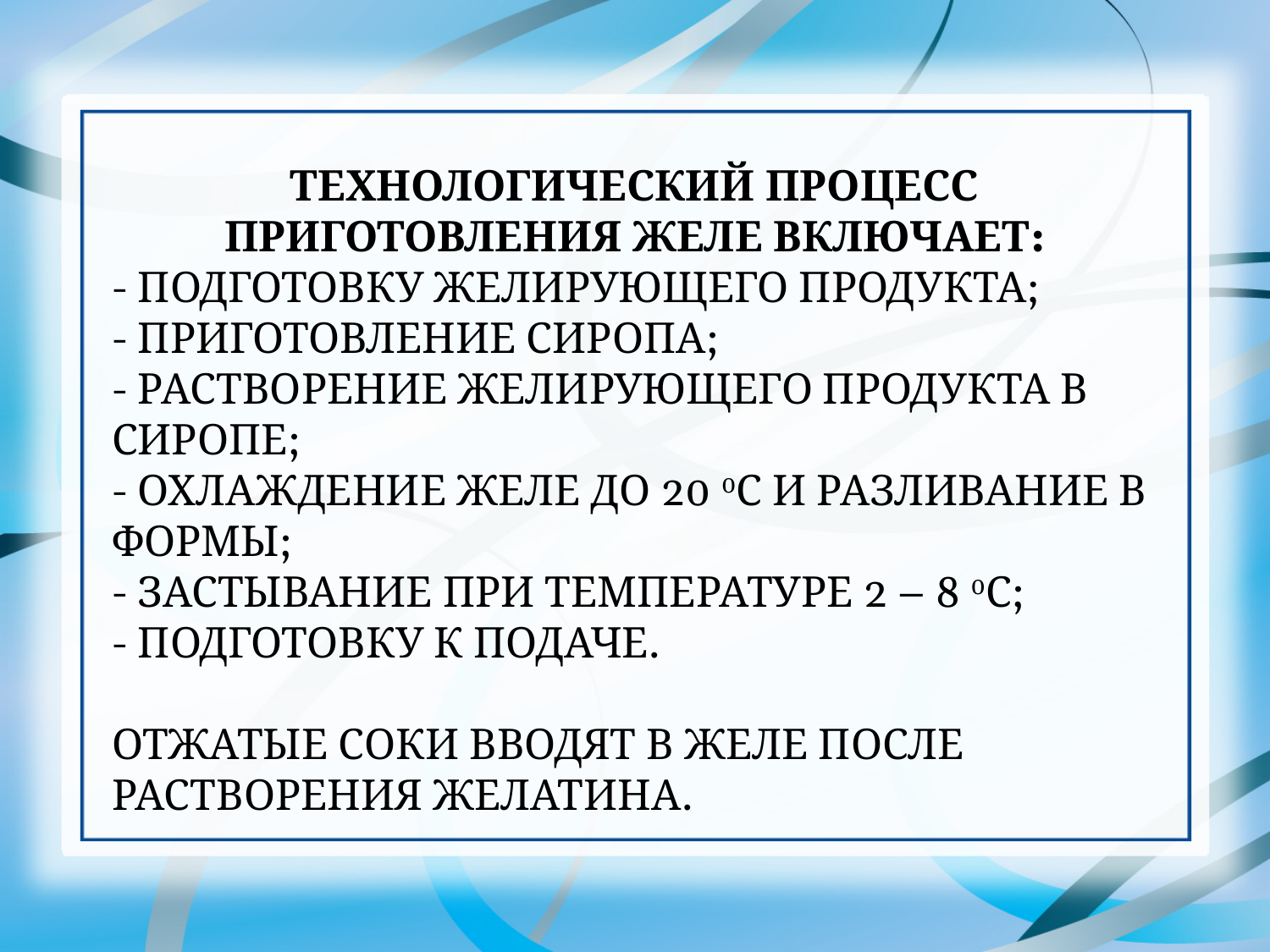

ТЕХНОЛОГИЧЕСКИЙ ПРОЦЕСС ПРИГОТОВЛЕНИЯ ЖЕЛЕ ВКЛЮЧАЕТ:
- ПОДГОТОВКУ ЖЕЛИРУЮЩЕГО ПРОДУКТА;
- ПРИГОТОВЛЕНИЕ СИРОПА;
- РАСТВОРЕНИЕ ЖЕЛИРУЮЩЕГО ПРОДУКТА В СИРОПЕ;
- ОХЛАЖДЕНИЕ ЖЕЛЕ ДО 20 0С И РАЗЛИВАНИЕ В ФОРМЫ;
- ЗАСТЫВАНИЕ ПРИ ТЕМПЕРАТУРЕ 2 – 8 0С;
- ПОДГОТОВКУ К ПОДАЧЕ.

ОТЖАТЫЕ СОКИ ВВОДЯТ В ЖЕЛЕ ПОСЛЕ РАСТВОРЕНИЯ ЖЕЛАТИНА.